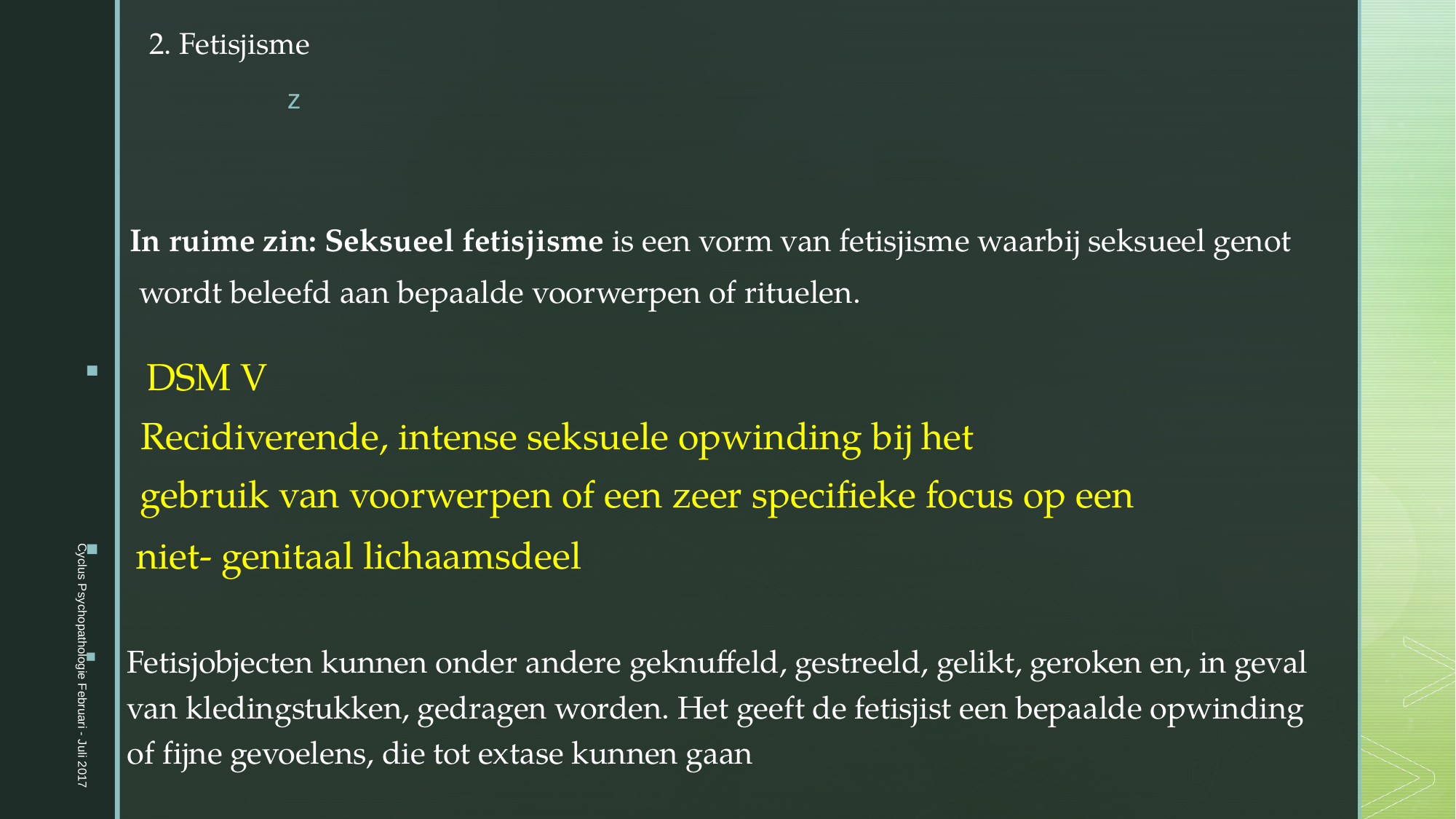

# 2. Fetisjisme

        In ruime zin: Seksueel fetisjisme is een vorm van fetisjisme waarbij seksueel genot
       wordt beleefd aan bepaalde voorwerpen of rituelen.

  DSM V
Recidiverende, intense seksuele opwinding bij het
gebruik van voorwerpen of een zeer specifieke focus op een
 niet- genitaal lichaamsdeel

Fetisjobjecten kunnen onder andere geknuffeld, gestreeld, gelikt, geroken en, in geval van kledingstukken, gedragen worden. Het geeft de fetisjist een bepaalde opwinding of fijne gevoelens, die tot extase kunnen gaan

Cyclus Psychopathologie Februari - Juli 2017